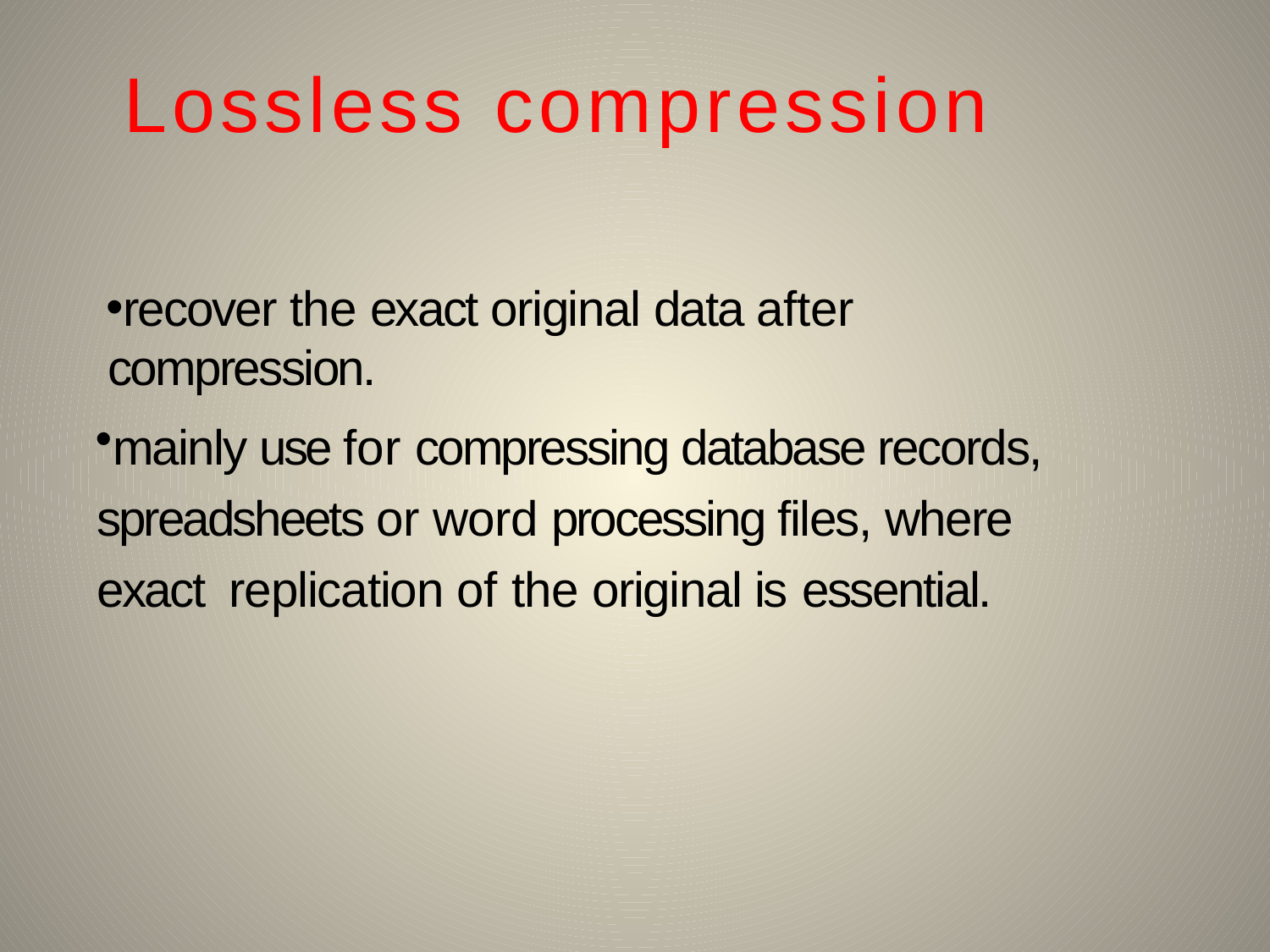

# Lossless compression
recover the exact original data after compression.
mainly use for compressing database records,  spreadsheets or word processing files, where exact  replication of the original is essential.